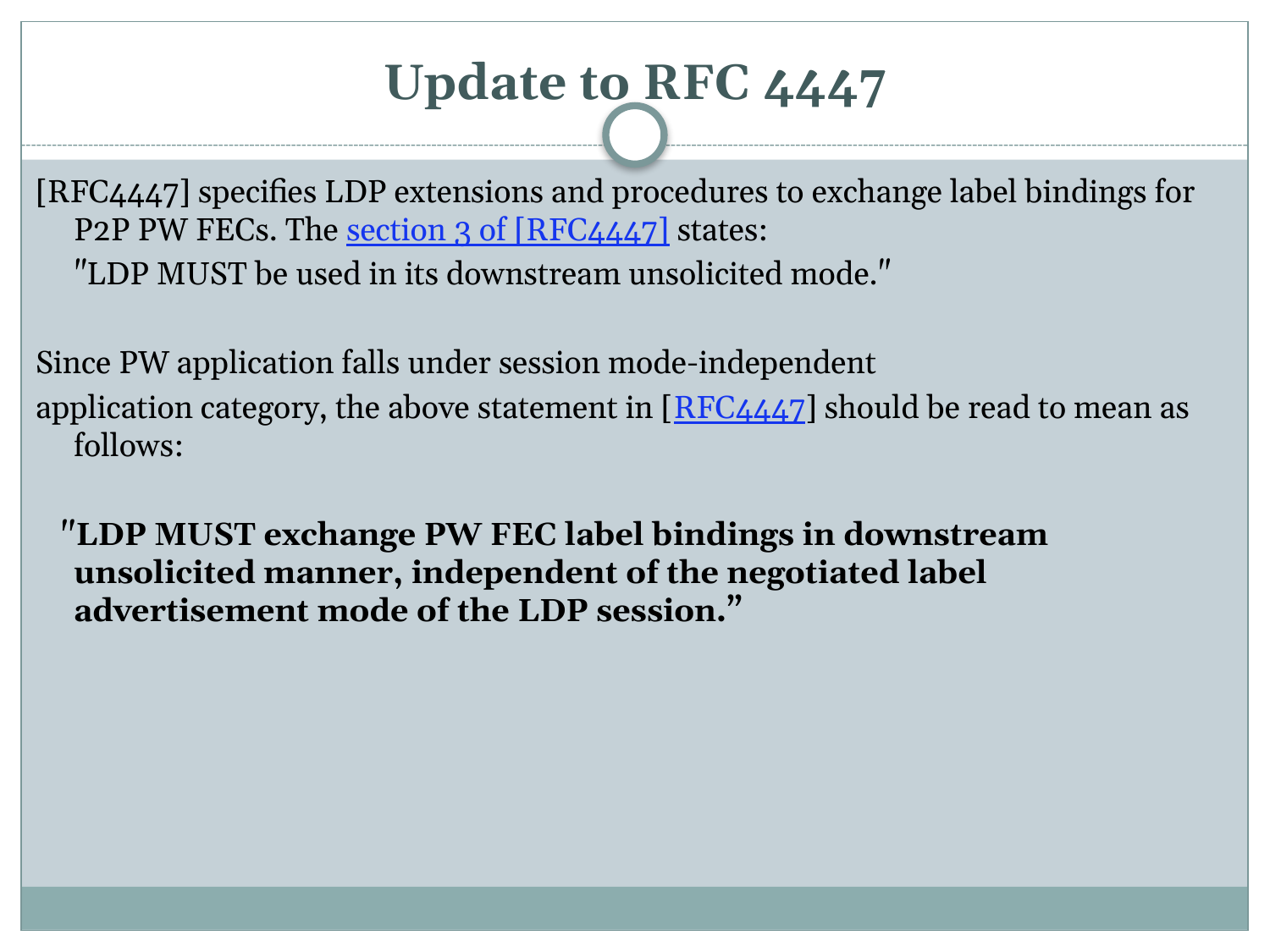

# Update to RFC 4447
[RFC4447] specifies LDP extensions and procedures to exchange label bindings for P2P PW FECs. The section 3 of [RFC4447] states:
     "LDP MUST be used in its downstream unsolicited mode."

Since PW application falls under session mode-independent
application category, the above statement in [RFC4447] should be read to mean as follows:

   "LDP MUST exchange PW FEC label bindings in downstream unsolicited manner, independent of the negotiated label advertisement mode of the LDP session.”